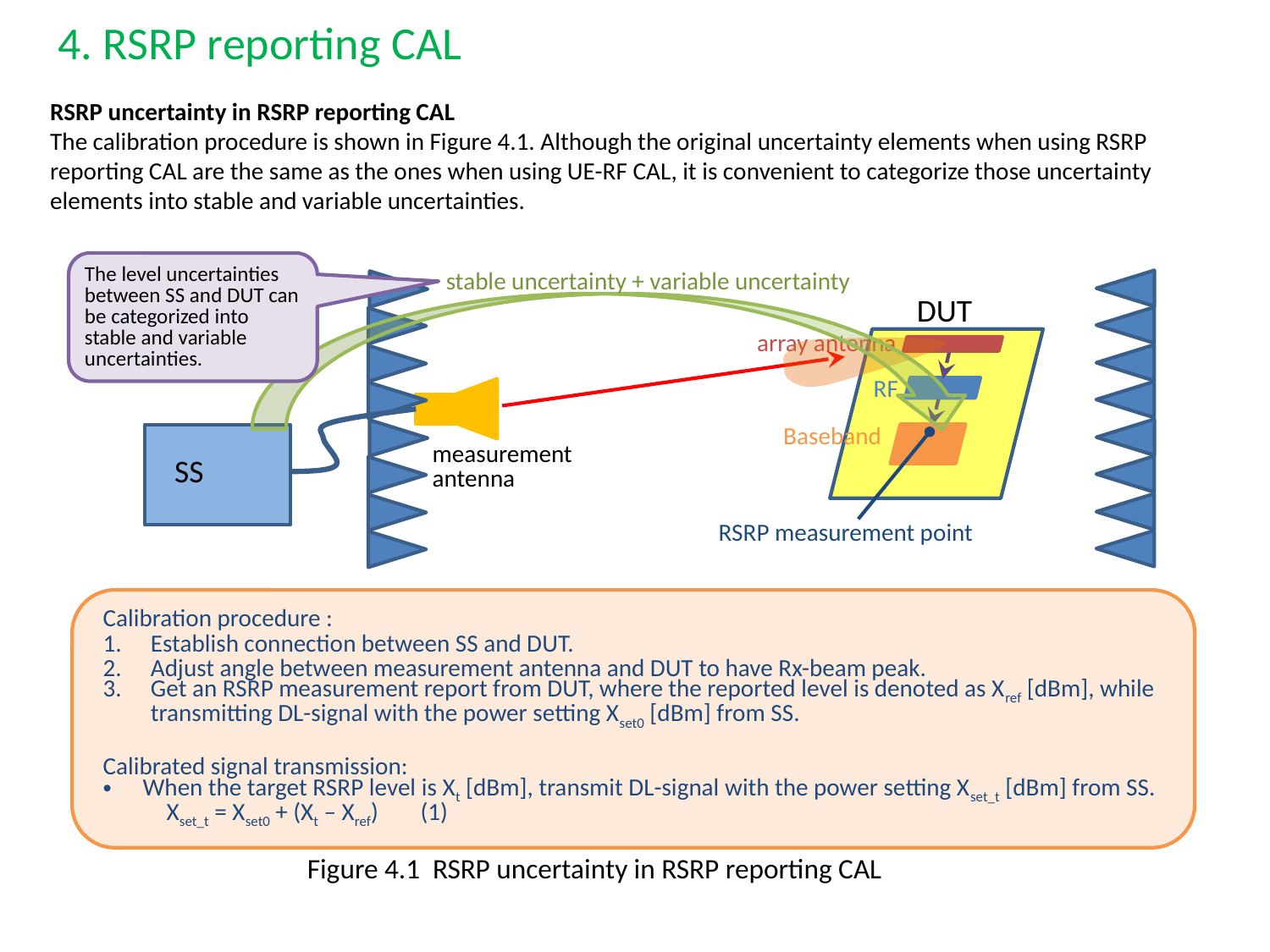

# 4. RSRP reporting CAL
RSRP uncertainty in RSRP reporting CAL
The calibration procedure is shown in Figure 4.1. Although the original uncertainty elements when using RSRP reporting CAL are the same as the ones when using UE-RF CAL, it is convenient to categorize those uncertainty elements into stable and variable uncertainties.

The level uncertainties between SS and DUT can be categorized into stable and variable uncertainties.
stable uncertainty + variable uncertainty

DUT

array antenna

RF

Baseband

measurement antenna
SS
RSRP measurement point

Calibration procedure :
Establish connection between SS and DUT.
Adjust angle between measurement antenna and DUT to have Rx-beam peak.
Get an RSRP measurement report from DUT, where the reported level is denoted as Xref [dBm], while transmitting DL-signal with the power setting Xset0 [dBm] from SS.

Calibrated signal transmission:
When the target RSRP level is Xt [dBm], transmit DL-signal with the power setting Xset_t [dBm] from SS.
Xset_t = Xset0 + (Xt – Xref)	(1)
Figure 4.1  RSRP uncertainty in RSRP reporting CAL